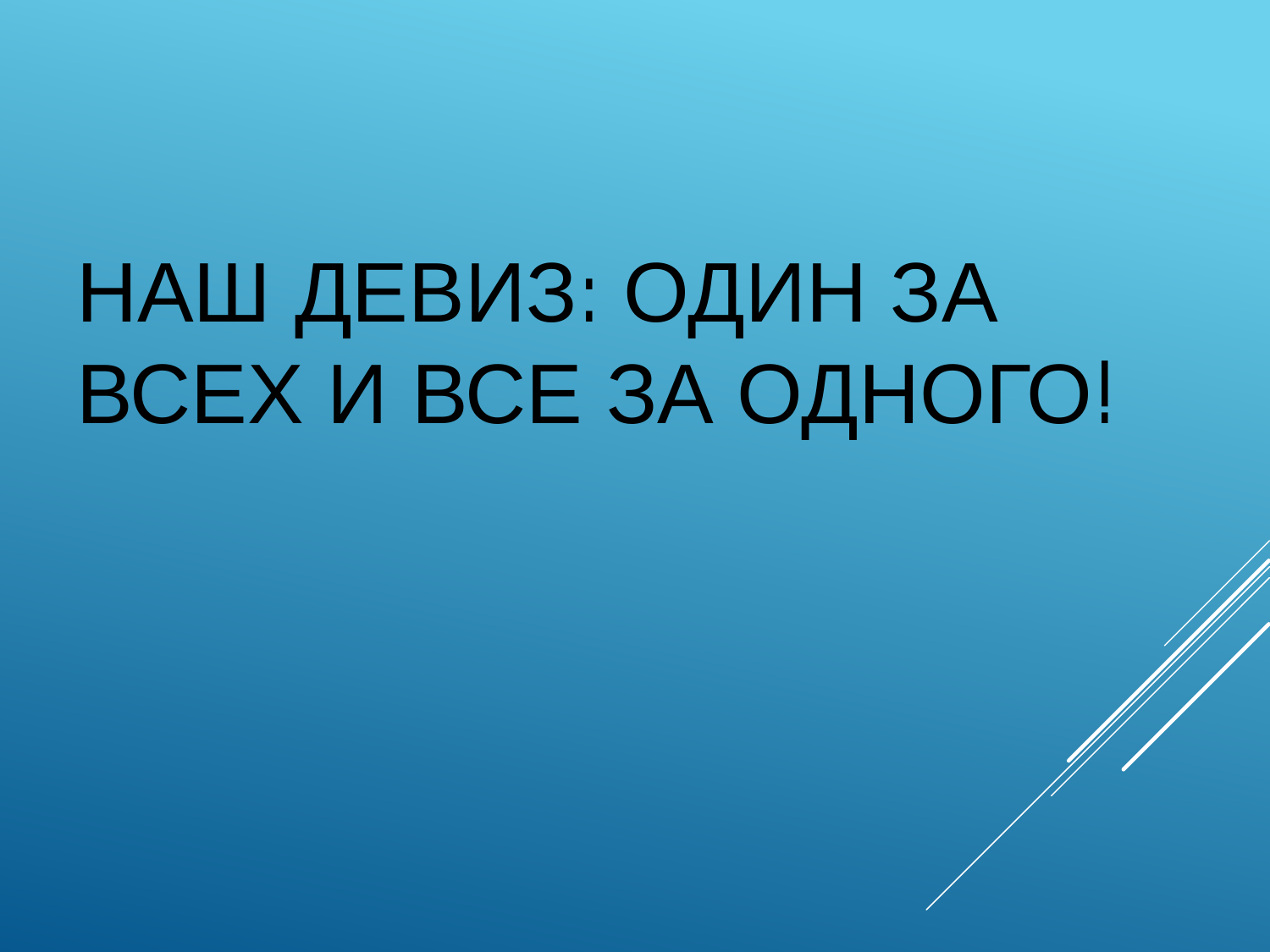

# Наш девиз: Один за всех и все за одного!